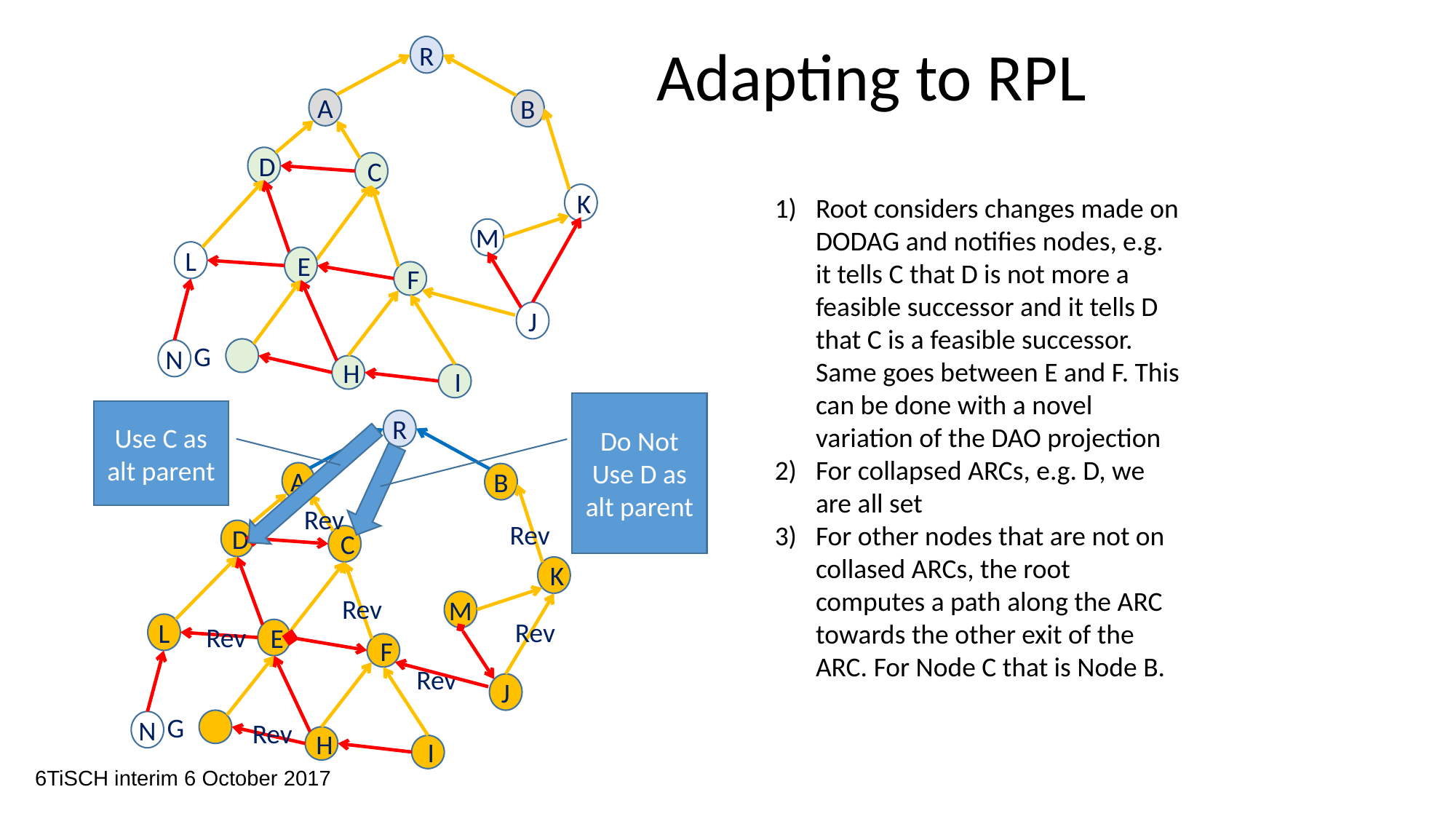

# Adapting to RPL
R
A
B
 D
 C
 K
M
L
 E
 F
J
 G
N
 H
 I
Root considers changes made on DODAG and notifies nodes, e.g. it tells C that D is not more a feasible successor and it tells D that C is a feasible successor. Same goes between E and F. This can be done with a novel variation of the DAO projection
For collapsed ARCs, e.g. D, we are all set
For other nodes that are not on collased ARCs, the root computes a path along the ARC towards the other exit of the ARC. For Node C that is Node B.

Do Not Use D as alt parent
Use C as alt parent
R
A
B
Rev
Rev
 D
 C
 K
Rev
Rev
L
 E
 F
Rev
J
 G
 H
 I
M
Rev
Rev
N